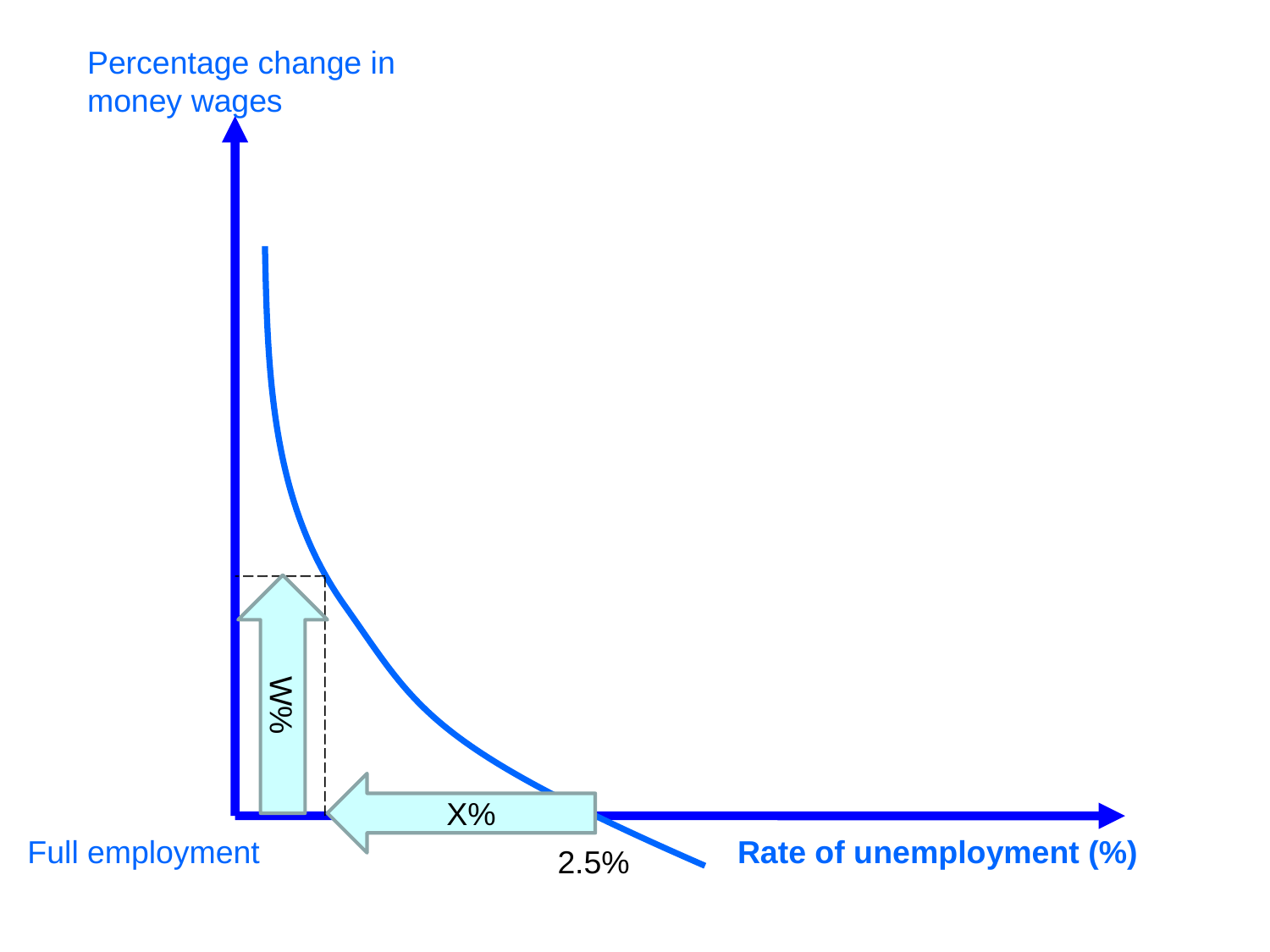

Percentage change in money wages

W%
X%

Full employment
Rate of unemployment (%)
2.5%